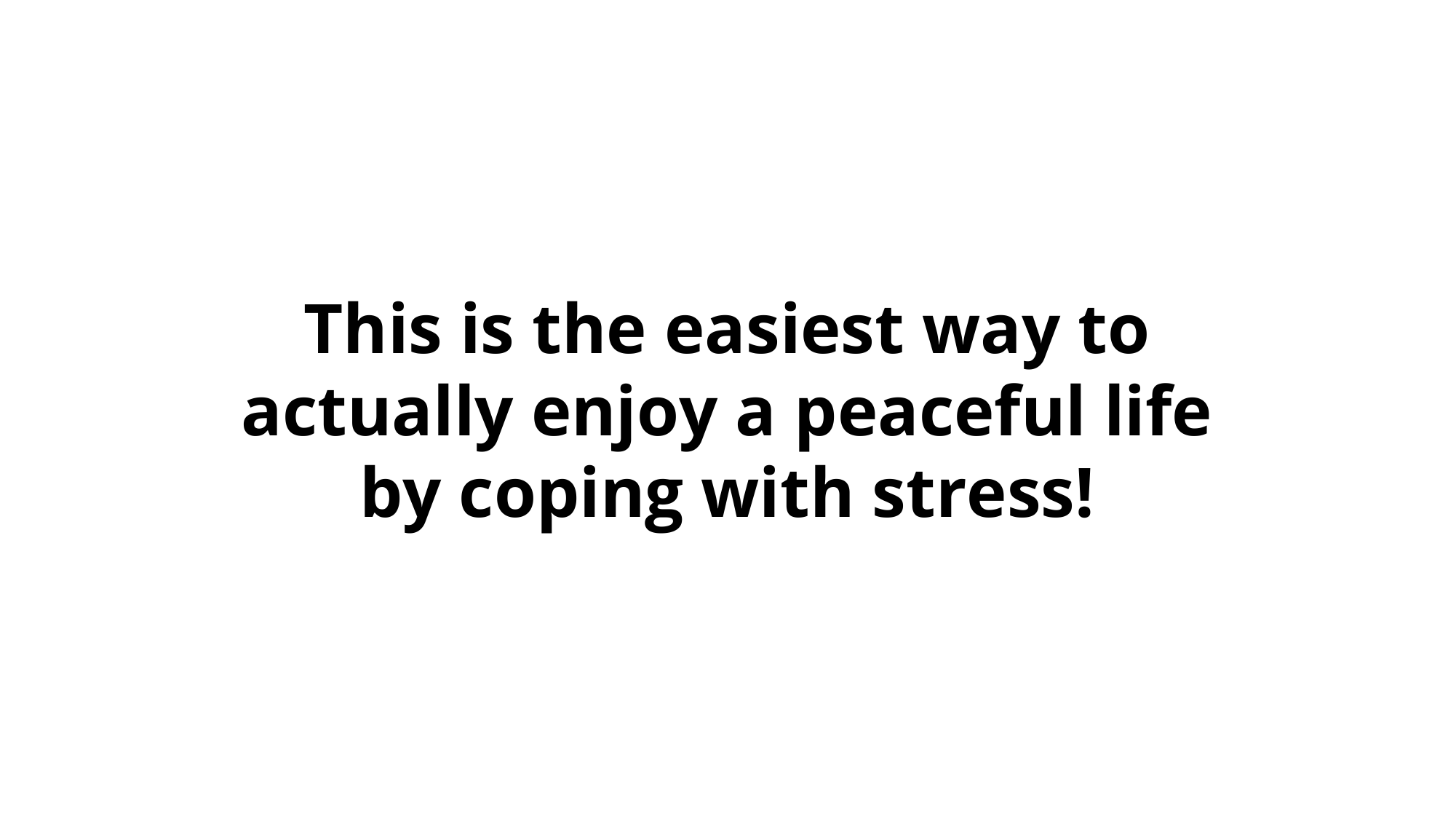

This is the easiest way to actually enjoy a peaceful life by coping with stress!